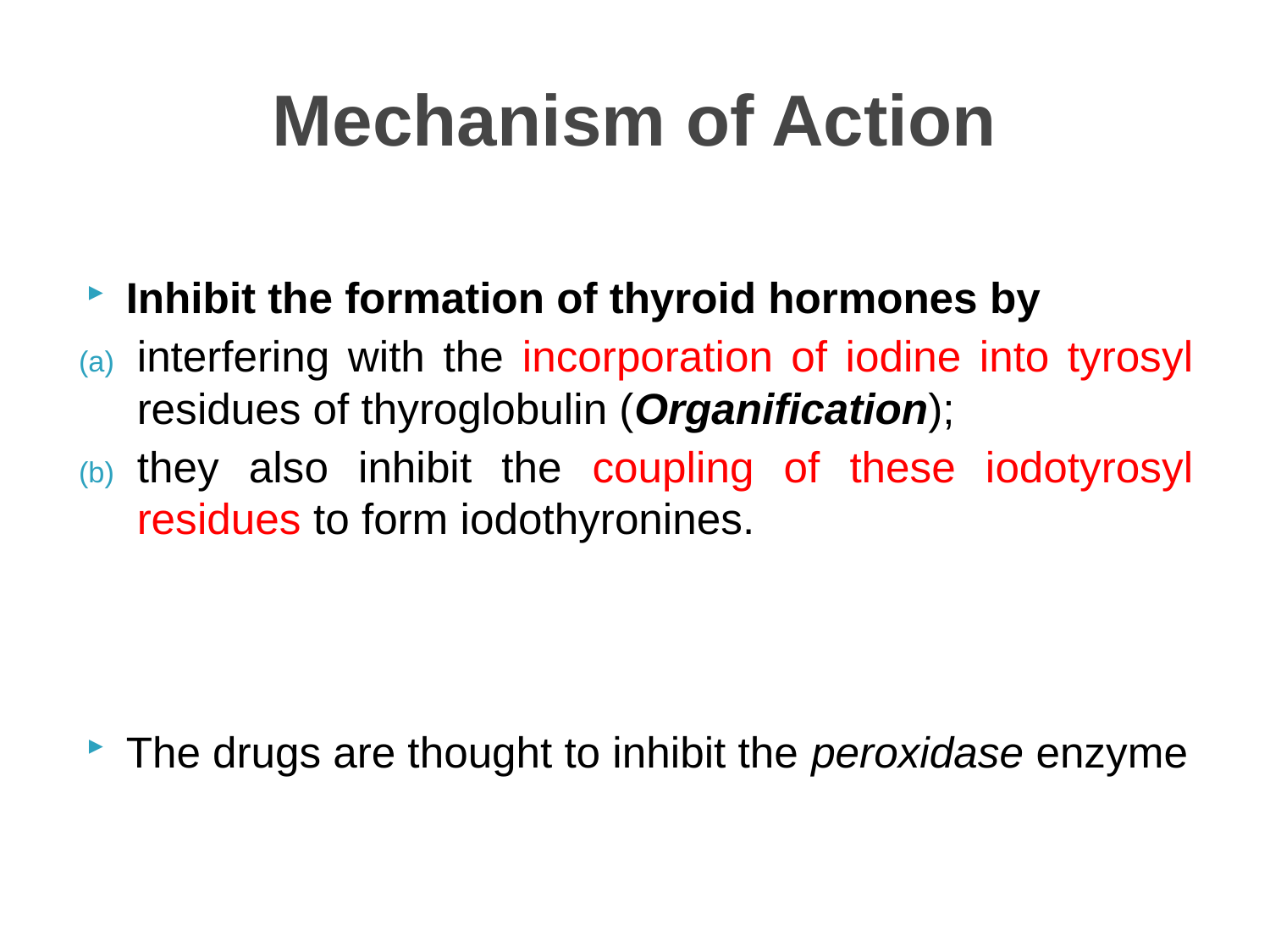

# Mechanism of Action

Inhibit the formation of thyroid hormones by
interfering with the incorporation of iodine into tyrosyl residues of thyroglobulin (Organification);
they also inhibit the coupling of these iodotyrosyl residues to form iodothyronines.

The drugs are thought to inhibit the peroxidase enzyme